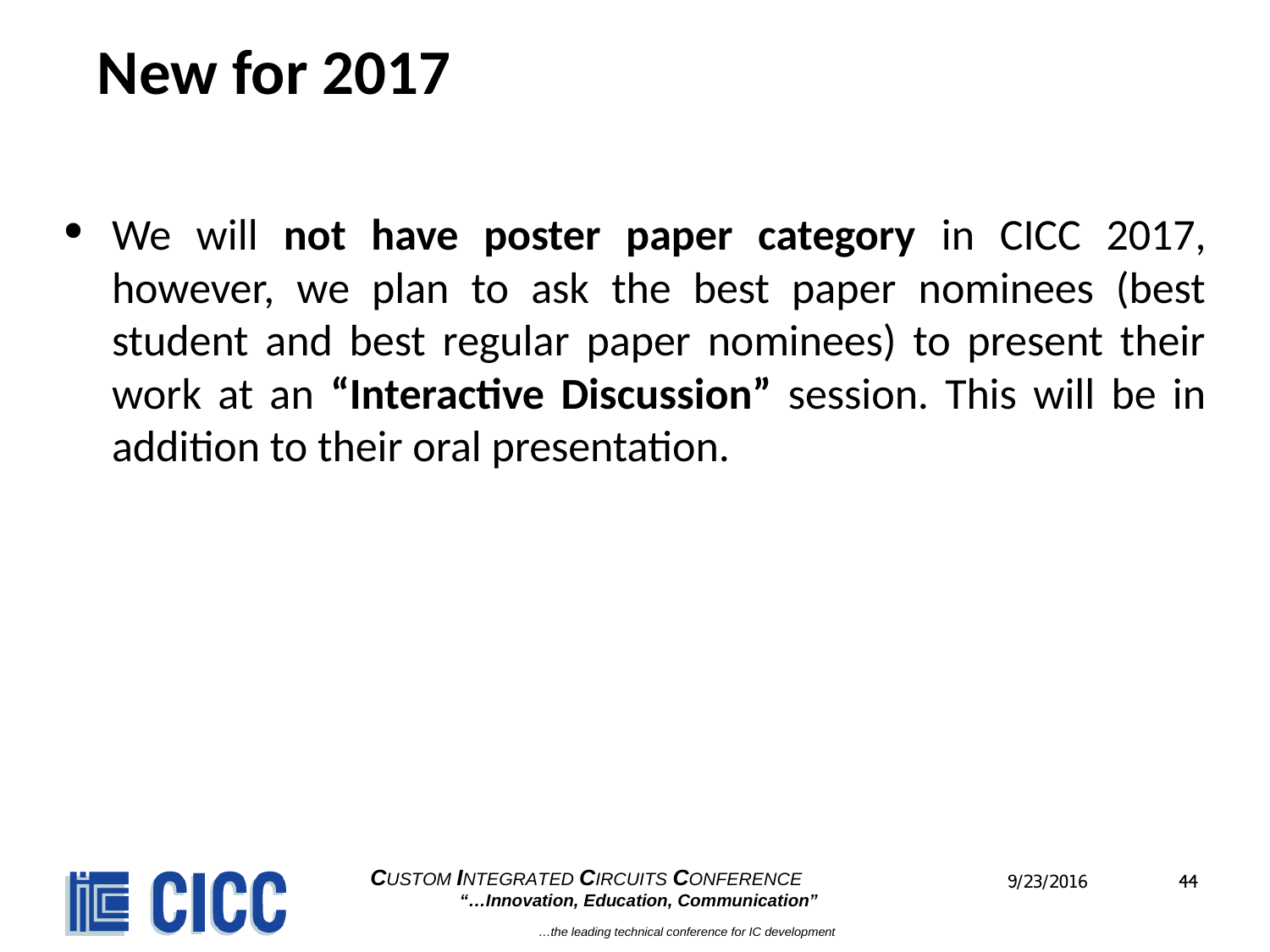

# New for 2017

We will not have poster paper category in CICC 2017, however, we plan to ask the best paper nominees (best student and best regular paper nominees) to present their work at an “Interactive Discussion” session. This will be in addition to their oral presentation.